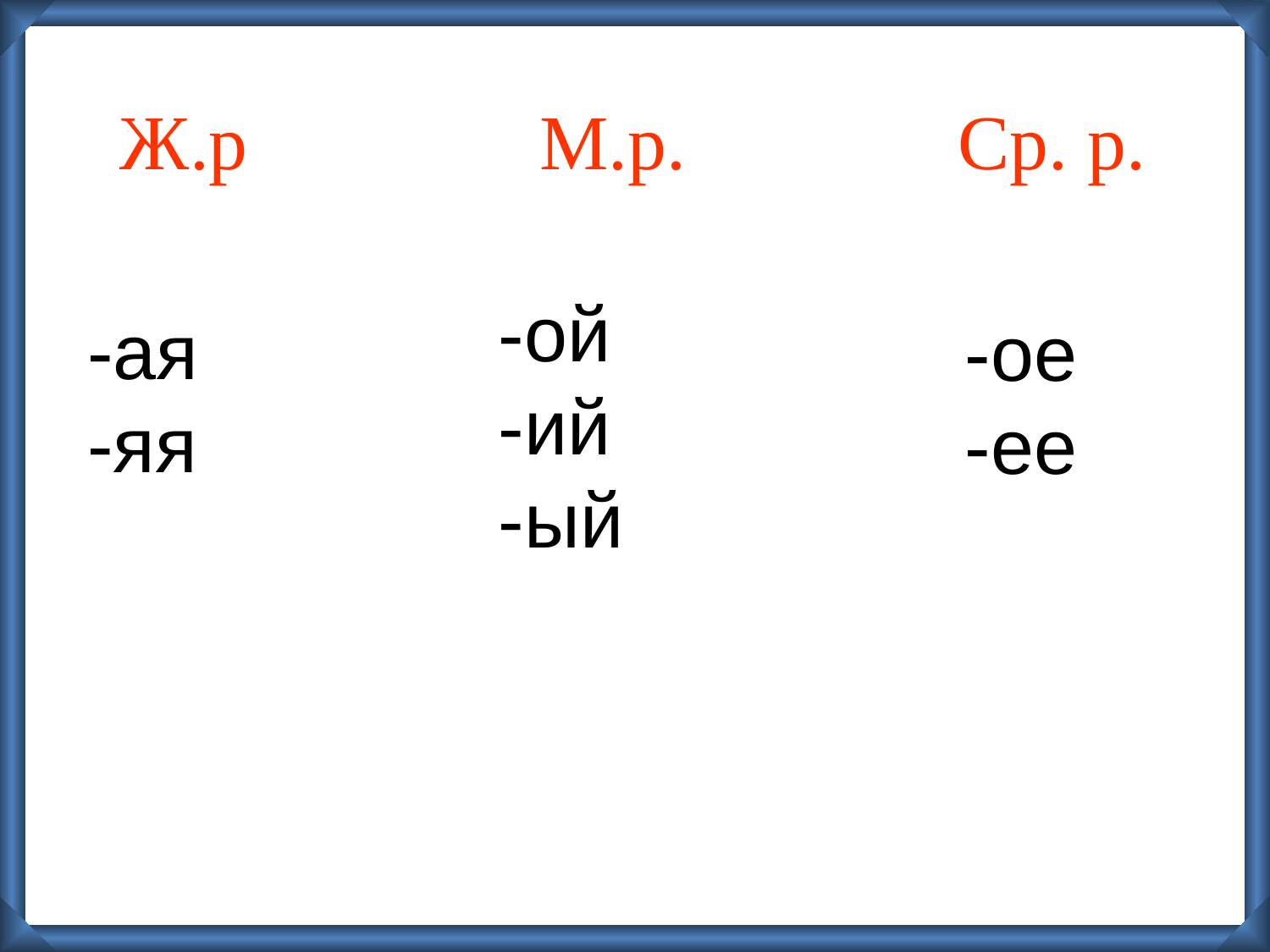

Ж.р               М.р.              Ср. р.
-ой
-ий
-ый
-ая
-яя
-ое
-ее